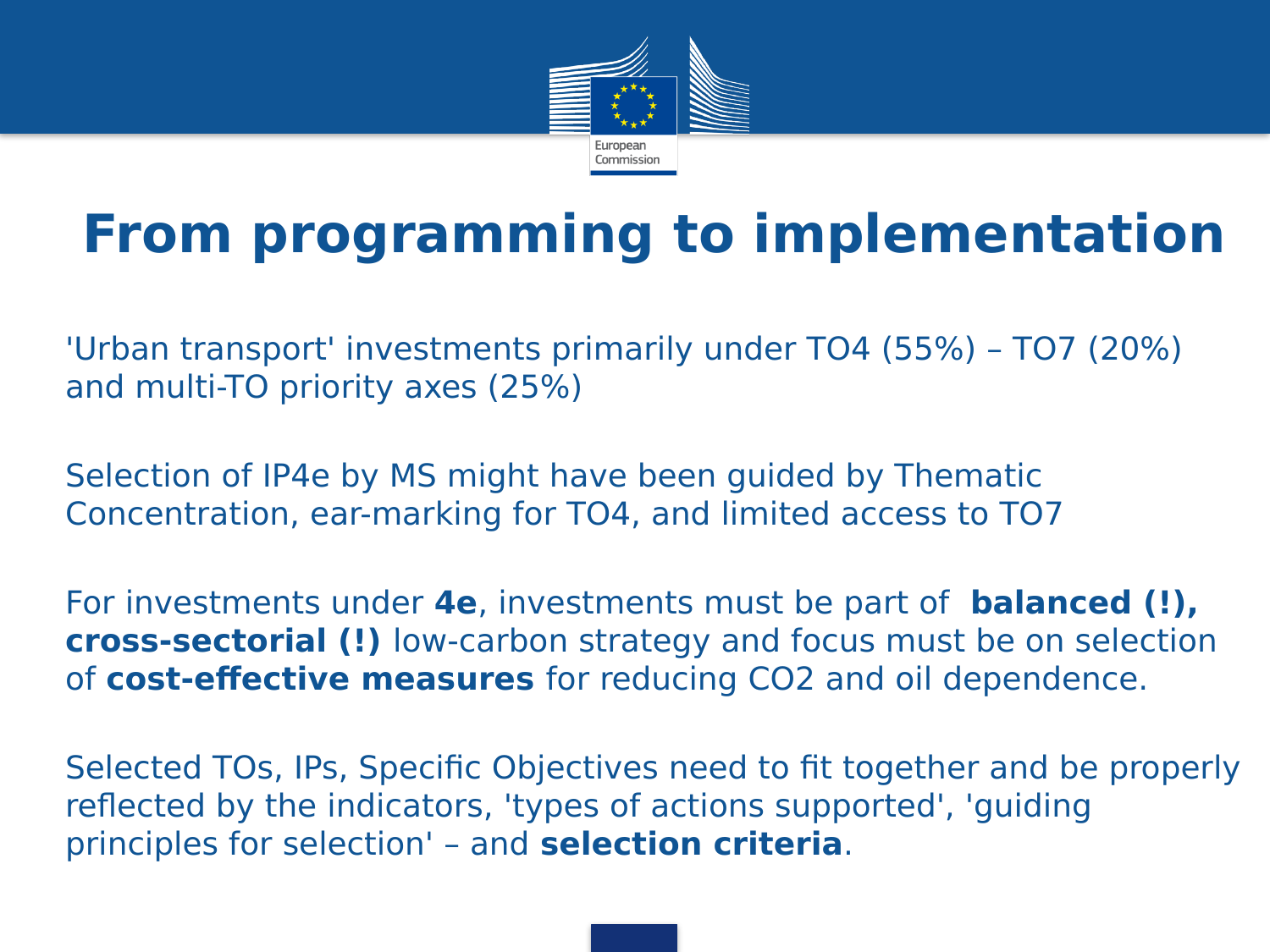

# From programming to implementation

'Urban transport' investments primarily under TO4 (55%) – TO7 (20%) and multi-TO priority axes (25%)

Selection of IP4e by MS might have been guided by Thematic Concentration, ear-marking for TO4, and limited access to TO7

For investments under 4e, investments must be part of  balanced (!), cross-sectorial (!) low-carbon strategy and focus must be on selection of cost-effective measures for reducing CO2 and oil dependence.

Selected TOs, IPs, Specific Objectives need to fit together and be properly reflected by the indicators, 'types of actions supported', 'guiding principles for selection' – and selection criteria.